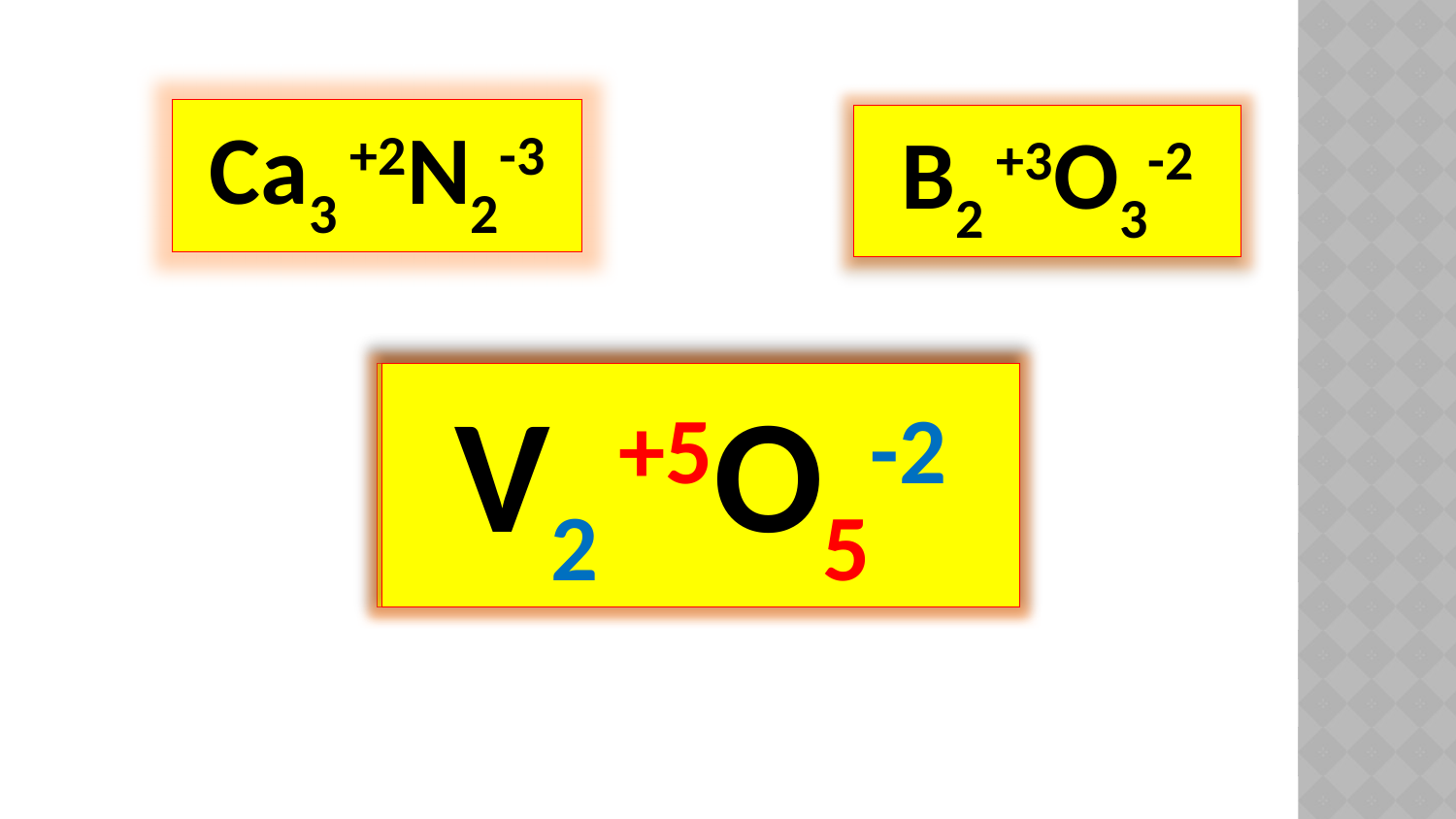

Ca3 +2N2-3
B2 +3O3-2
V2 +5O5-2
Vx +5Oy-2